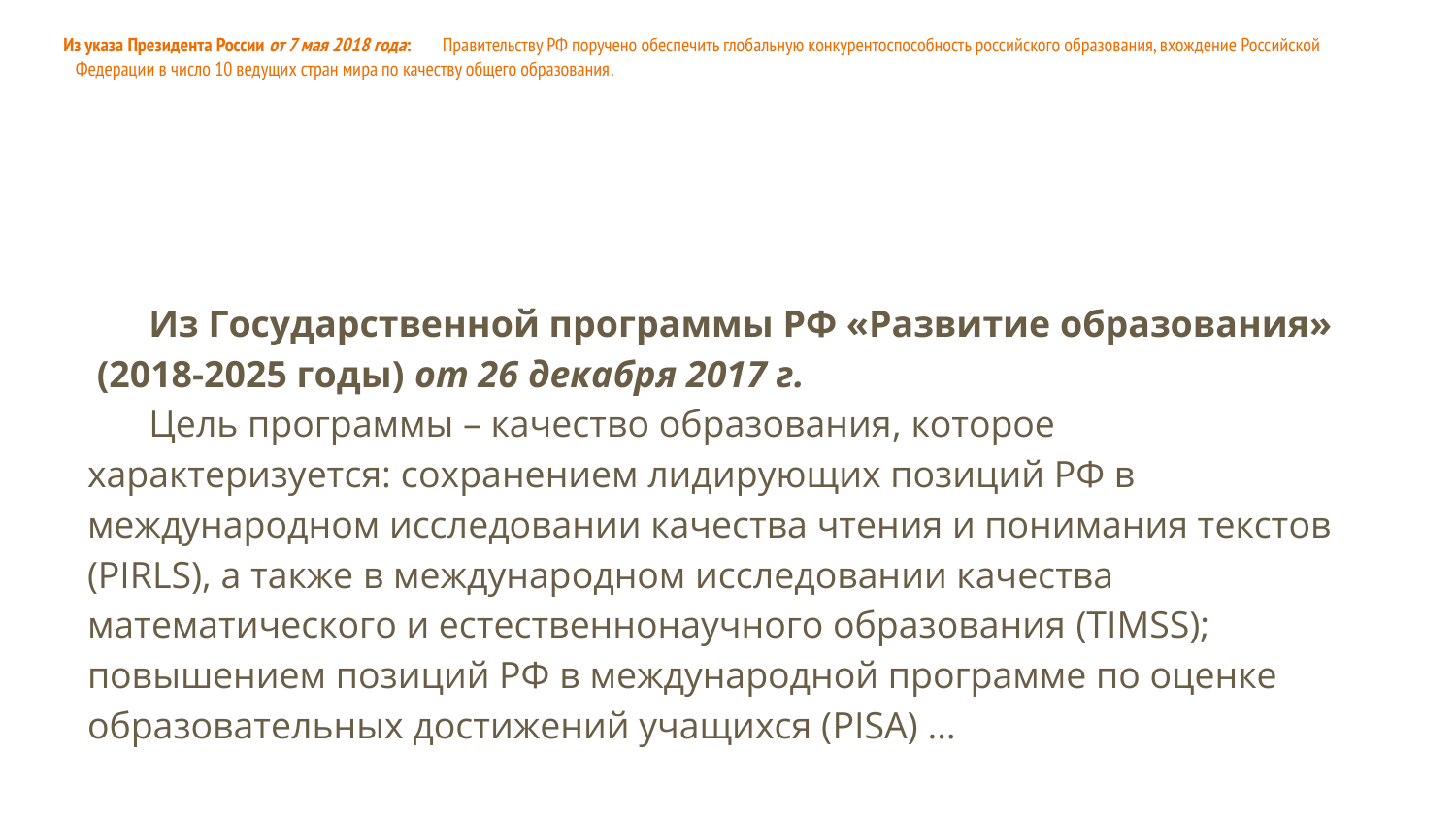

# Из указа Президента России от 7 мая 2018 года: 	Правительству РФ поручено обеспечить глобальную конкурентоспособность российского образования, вхождение Российской Федерации в число 10 ведущих стран мира по качеству общего образования.
Из Государственной программы РФ «Развитие образования»  (2018-2025 годы) от 26 декабря 2017 г.
Цель программы – качество образования, которое характеризуется: cохранением лидирующих позиций РФ в международном исследовании качества чтения и понимания текстов (PIRLS), а также в международном исследовании качества математического и естественнонаучного образования (TIMSS); повышением позиций РФ в международной программе по оценке образовательных достижений учащихся (PISA) …